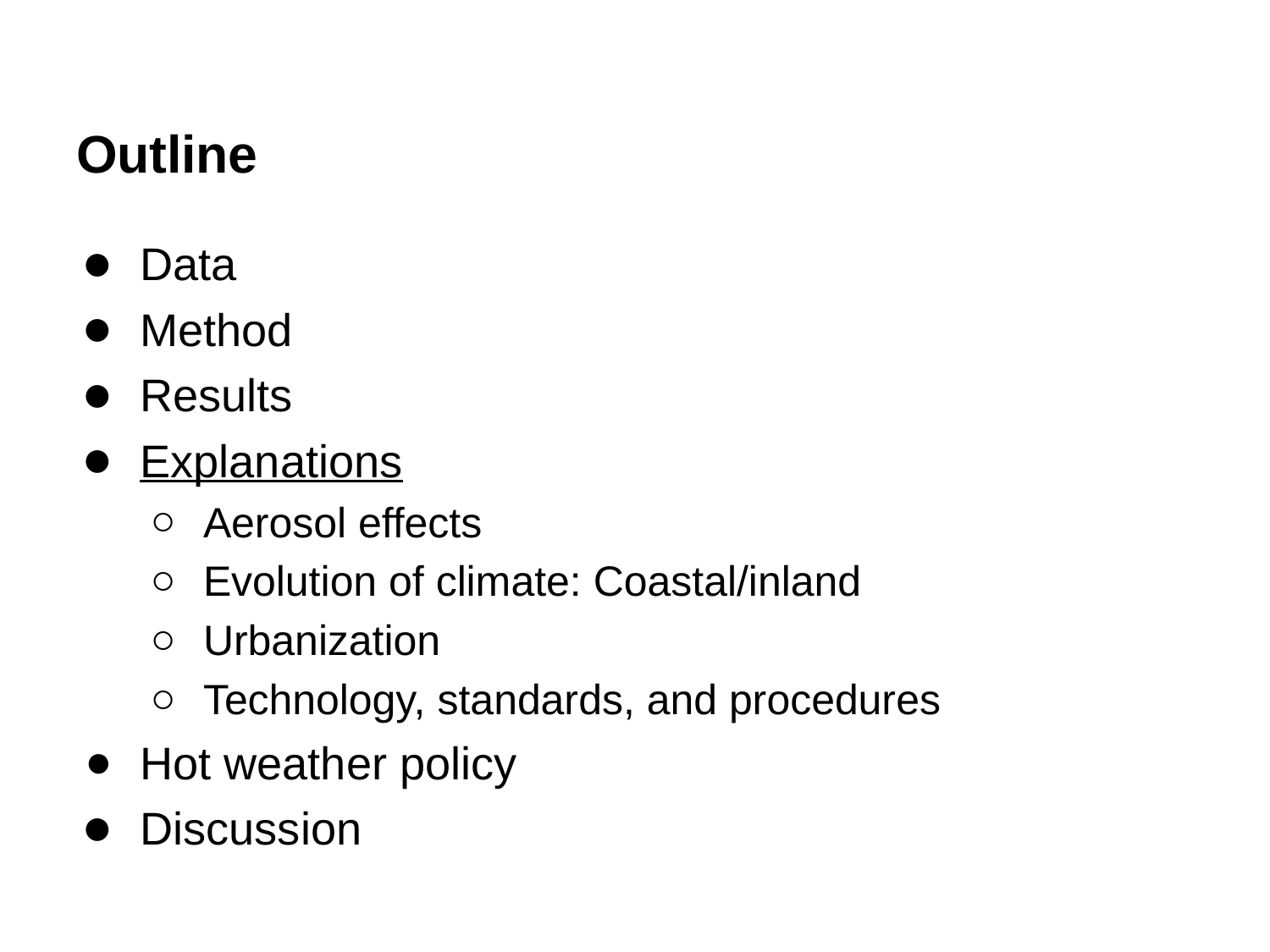

# Outline
Data
Method
Results
Explanations
Aerosol effects
Evolution of climate: Coastal/inland
Urbanization
Technology, standards, and procedures
Hot weather policy
Discussion